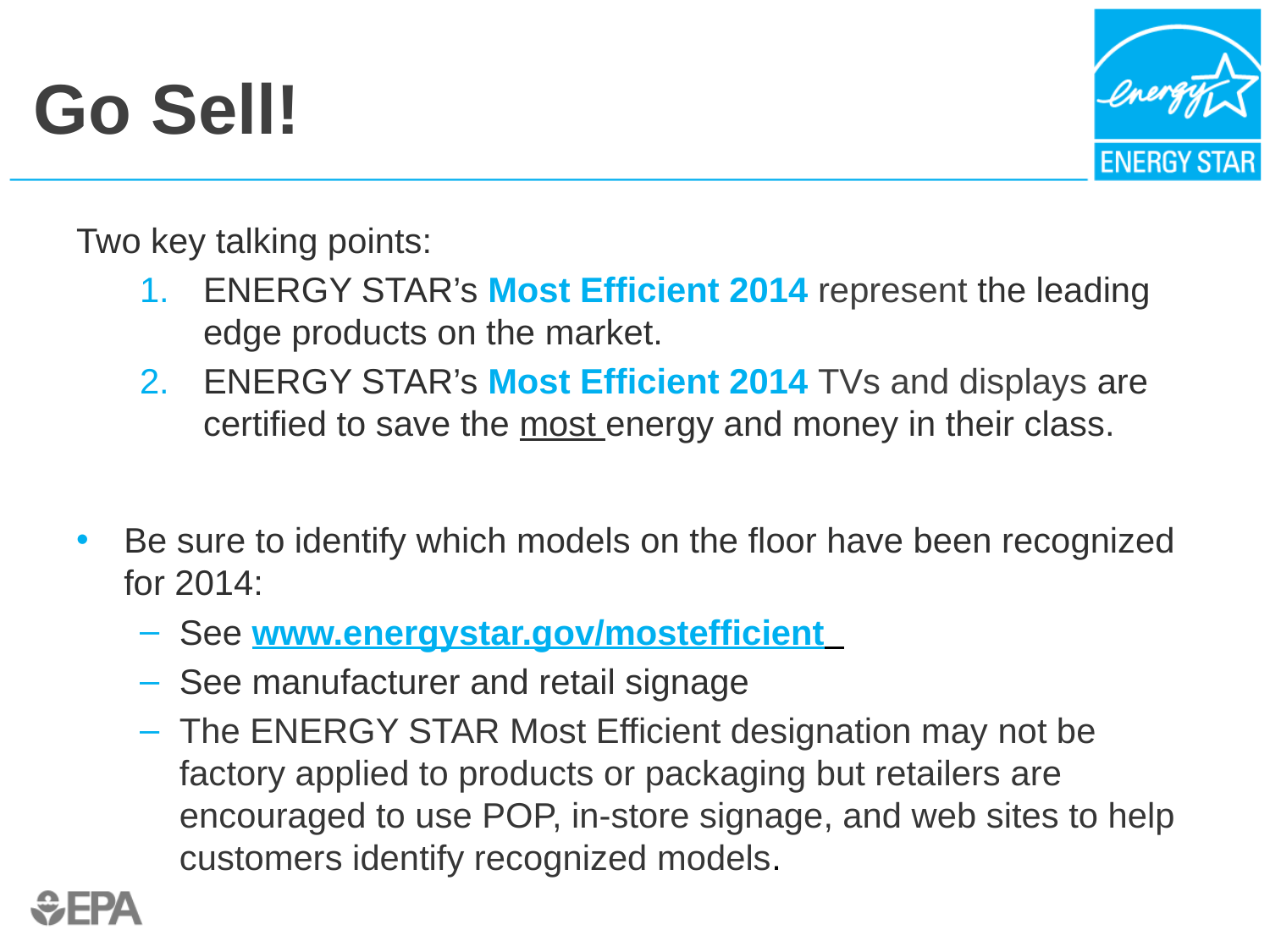

# Go Sell!
Two key talking points:
ENERGY STAR’s Most Efficient 2014 represent the leading edge products on the market.
ENERGY STAR’s Most Efficient 2014 TVs and displays are certified to save the most energy and money in their class.

Be sure to identify which models on the floor have been recognized for 2014:
See www.energystar.gov/mostefficient
See manufacturer and retail signage
The ENERGY STAR Most Efficient designation may not be factory applied to products or packaging but retailers are encouraged to use POP, in-store signage, and web sites to help customers identify recognized models.